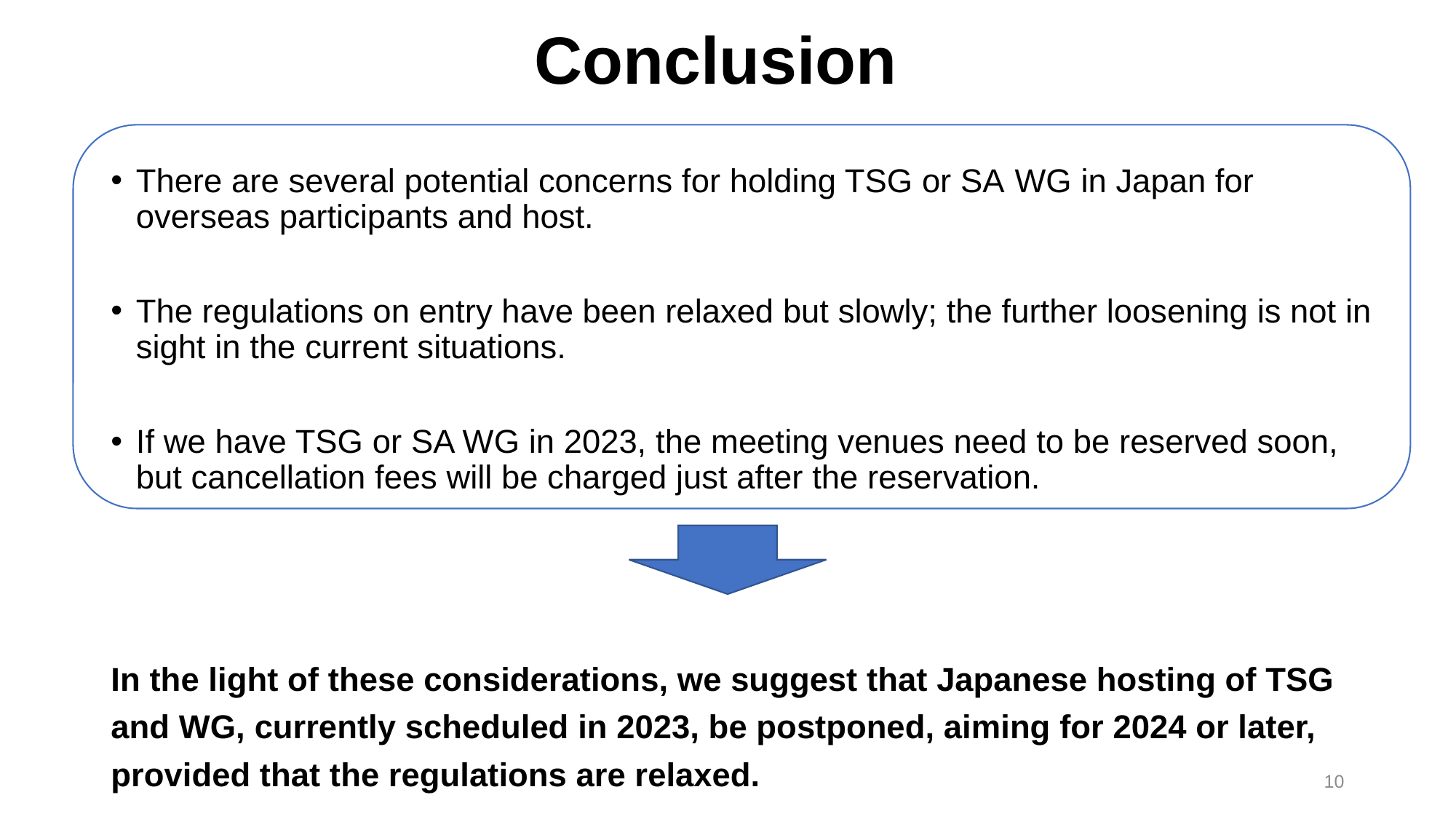

# Conclusion

There are several potential concerns for holding TSG or SA WG in Japan for overseas participants and host.

The regulations on entry have been relaxed but slowly; the further loosening is not in sight in the current situations.

If we have TSG or SA WG in 2023, the meeting venues need to be reserved soon, but cancellation fees will be charged just after the reservation.

In the light of these considerations, we suggest that Japanese hosting of TSG and WG, currently scheduled in 2023, be postponed, aiming for 2024 or later, provided that the regulations are relaxed.

10